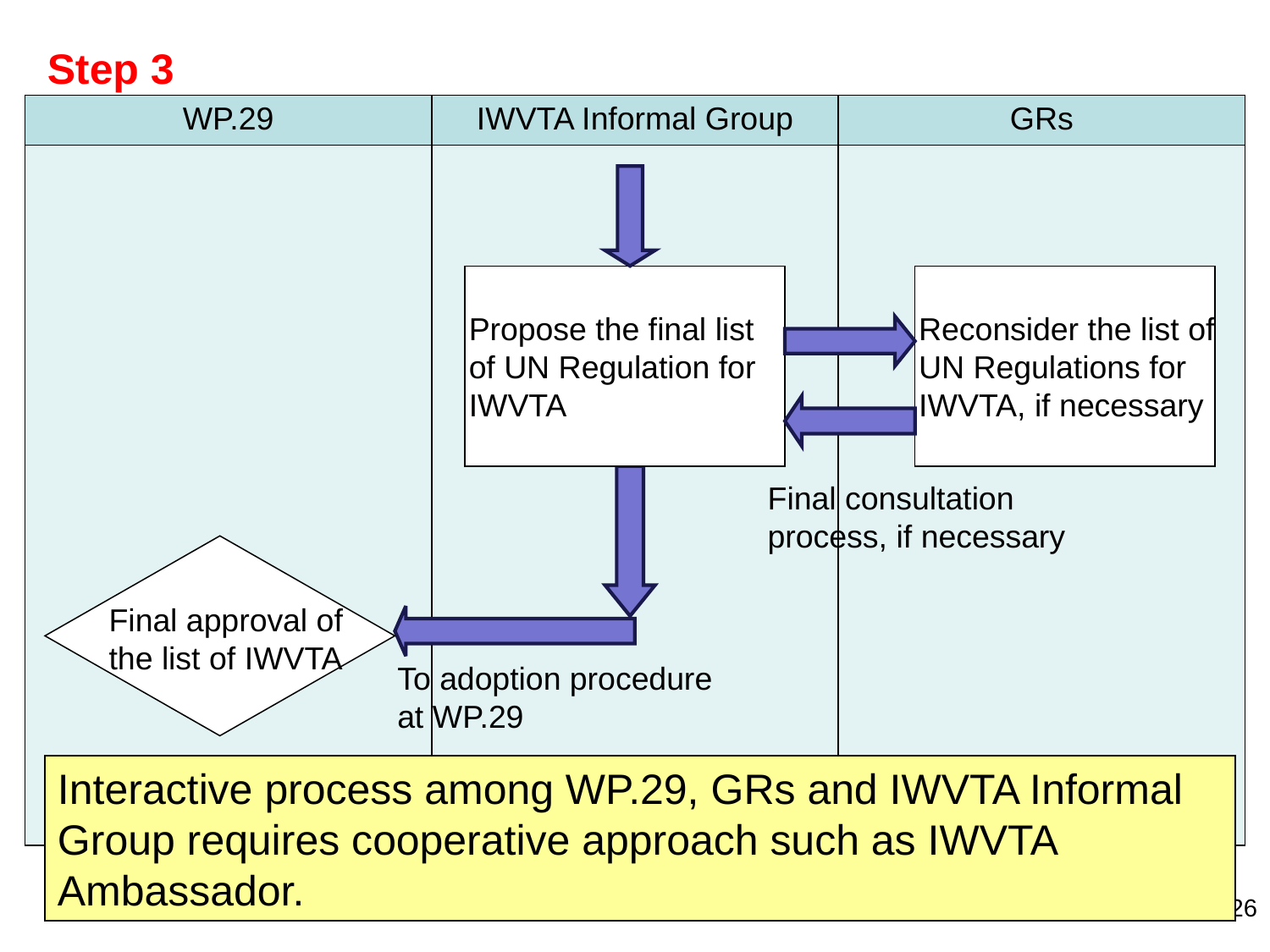

Step 3
| WP.29 | IWVTA Informal Group | GRs |
| --- | --- | --- |
|  |  |  |

Propose the final list of UN Regulation for IWVTA
Reconsider the list of UN Regulations for IWVTA, if necessary

Final consultation process, if necessary

Final approval of the list of IWVTA

To adoption procedure at WP.29
Interactive process among WP.29, GRs and IWVTA Informal Group requires cooperative approach such as IWVTA Ambassador.
26